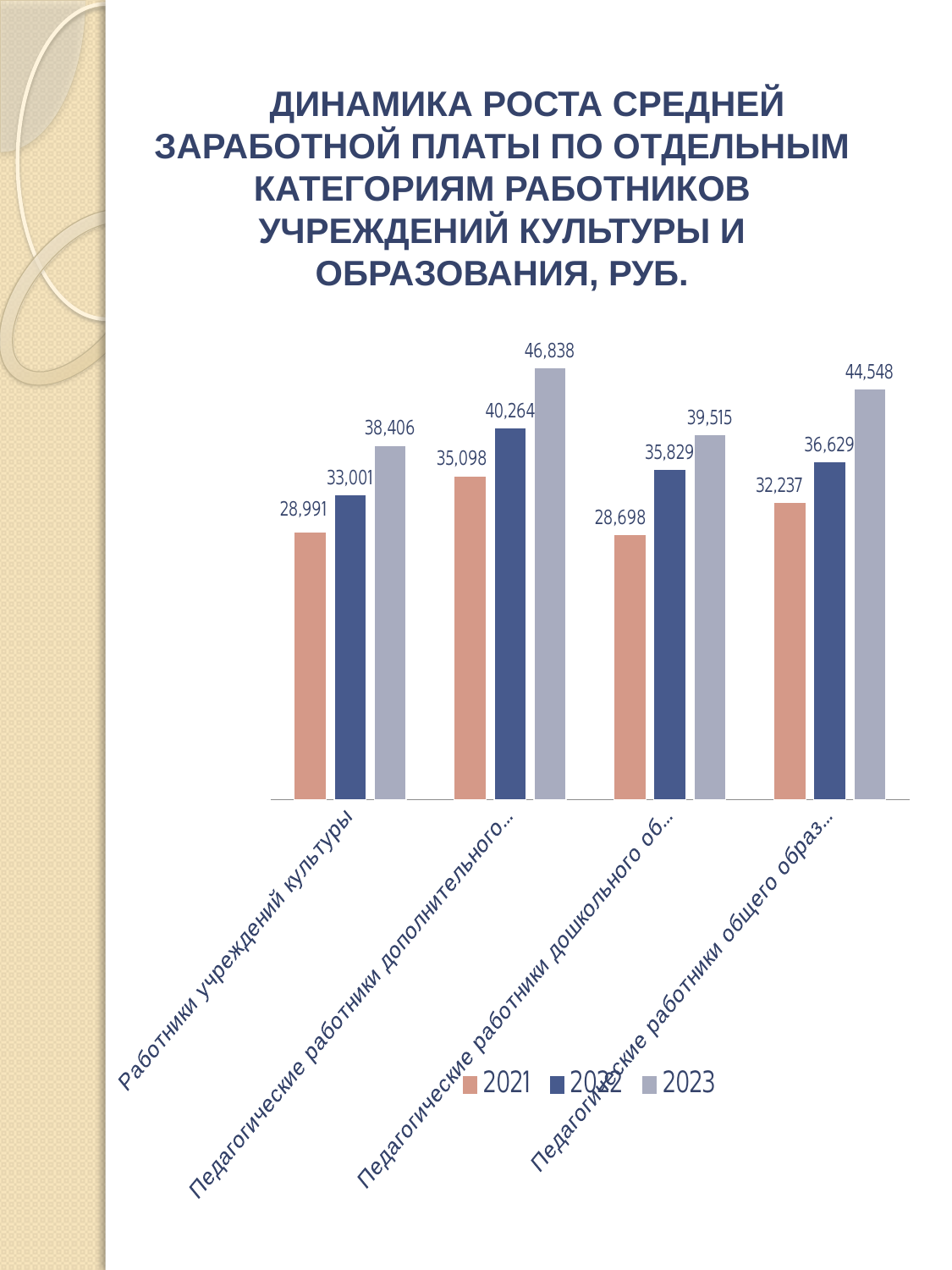

ДИНАМИКА РОСТА СРЕДНЕЙ ЗАРАБОТНОЙ ПЛАТЫ ПО ОТДЕЛЬНЫМ КАТЕГОРИЯМ РАБОТНИКОВ УЧРЕЖДЕНИЙ КУЛЬТУРЫ И ОБРАЗОВАНИЯ, РУБ.

### Chart

| Category | 2021 | 2022 | 2023 |
|---|---|---|---|
| Работники учреждений культуры | 28991.3 | 33001.0 | 38405.8 |
| Педагогические работники дополнительного образования | 35098.4 | 40264.0 | 46837.5 |
| Педагогические работники дошкольного образования | 28698.3 | 35829.0 | 39514.9 |
| Педагогические работники общего образования | 32237.0 | 36629.0 | 44548.2 |